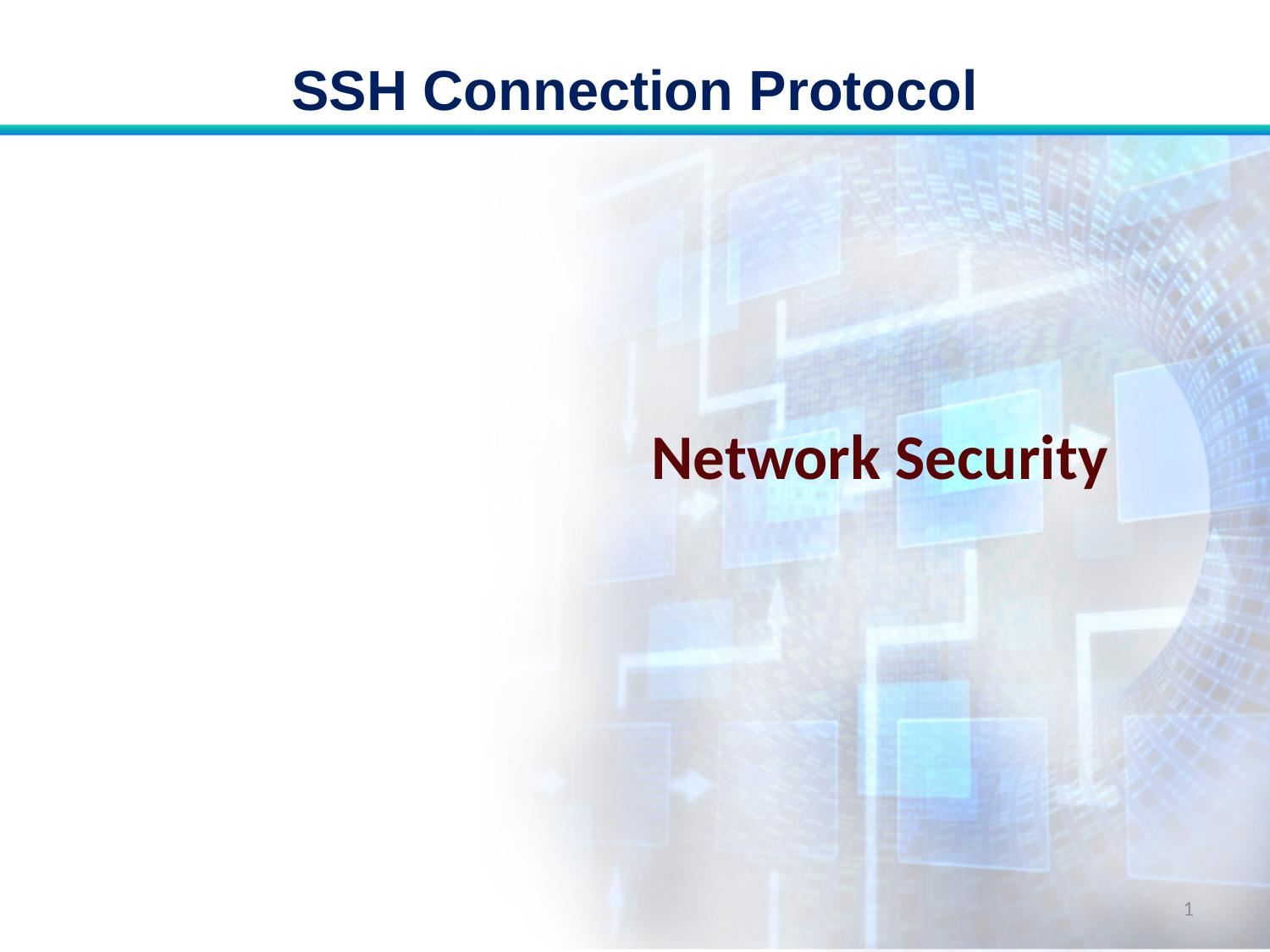

# SSH Connection Protocol
Network Security
1